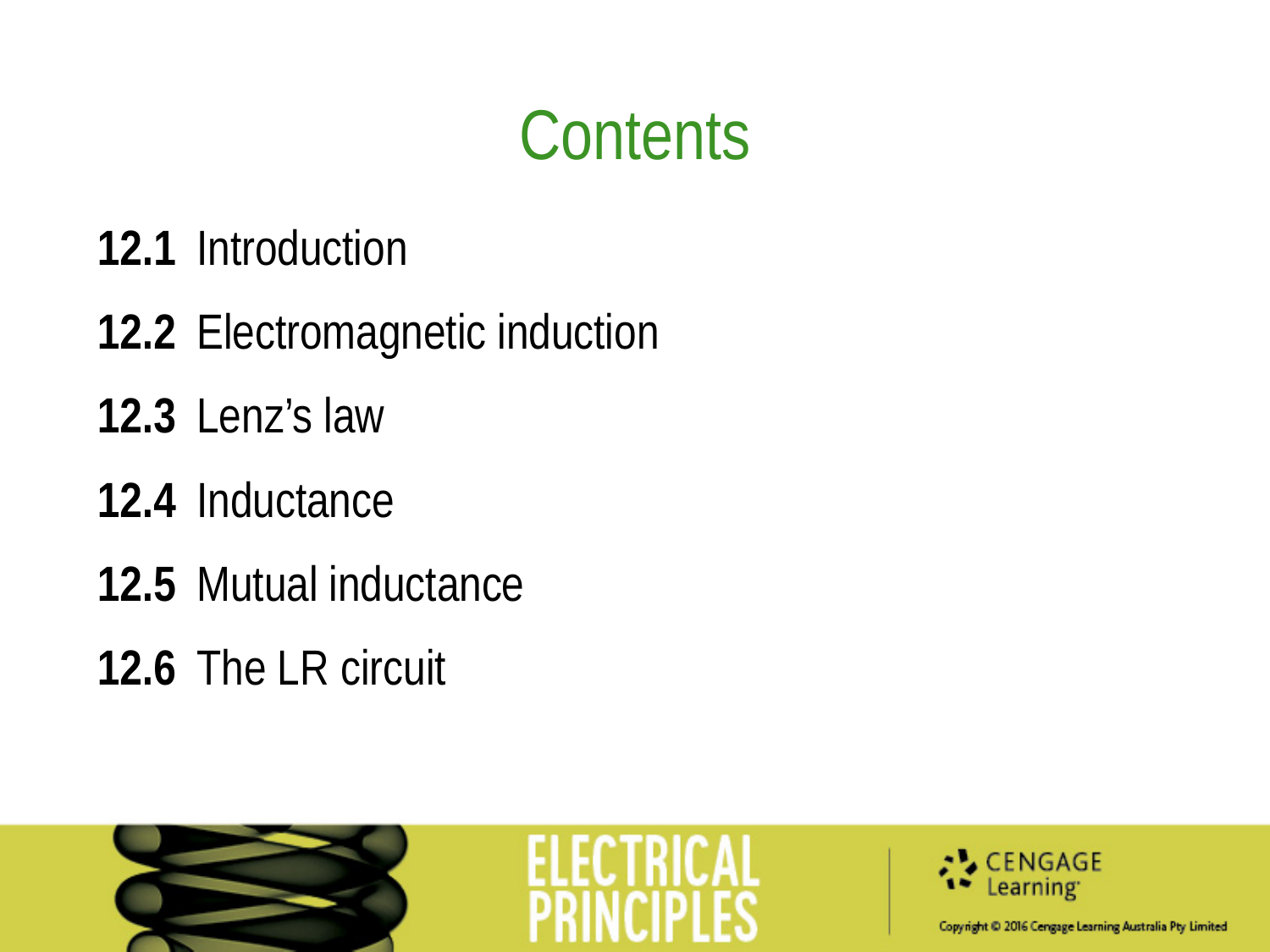

Contents
12.1 	Introduction
12.2 	Electromagnetic induction
12.3 	Lenz’s law
12.4 	Inductance
12.5 	Mutual inductance
12.6 	The LR circuit